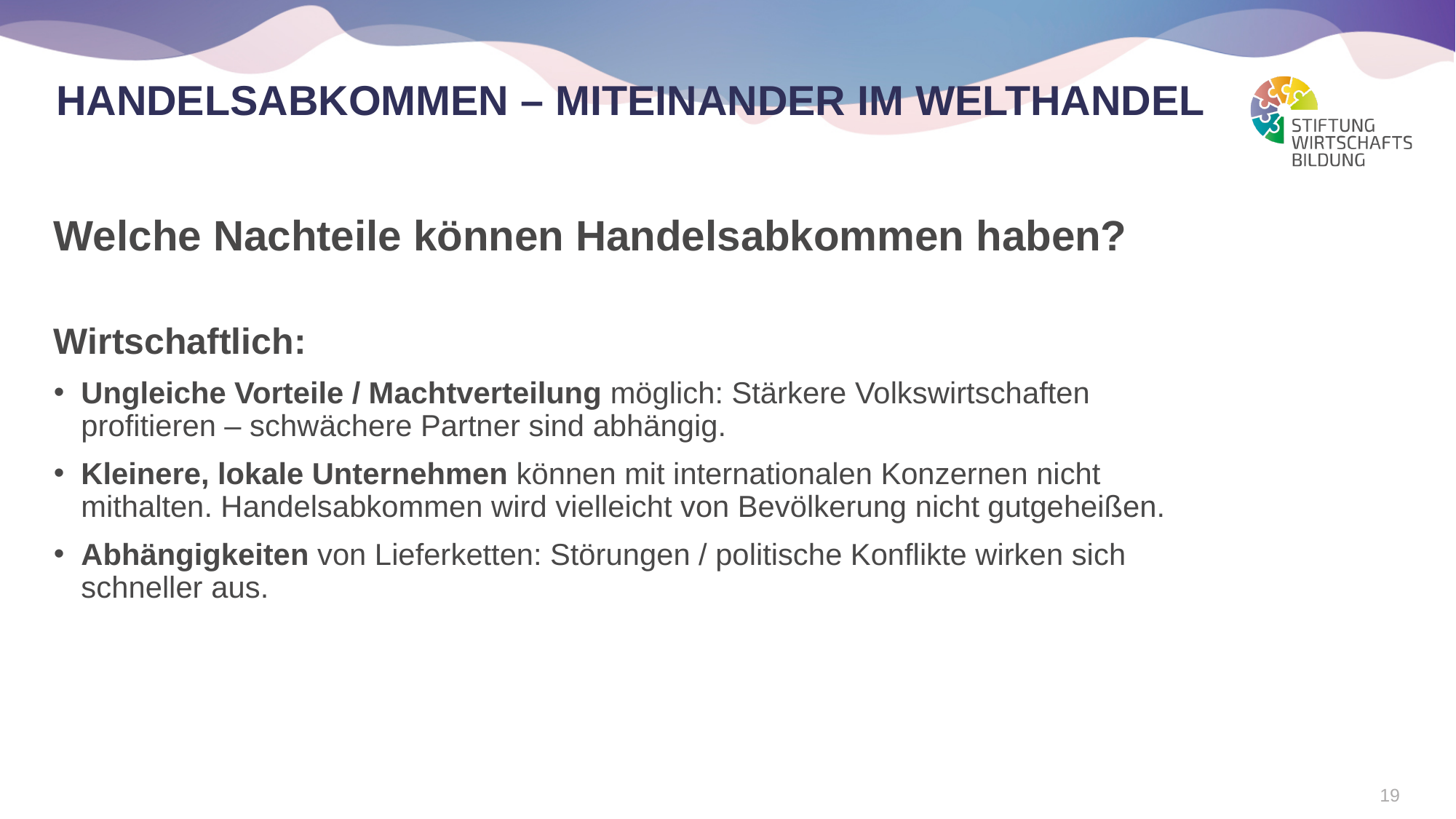

# Handelsabkommen – miteinander im Welthandel
Welche Nachteile können Handelsabkommen haben?

Wirtschaftlich:
Ungleiche Vorteile / Machtverteilung möglich: Stärkere Volkswirtschaften profitieren – schwächere Partner sind abhängig.
Kleinere, lokale Unternehmen können mit internationalen Konzernen nicht mithalten. Handelsabkommen wird vielleicht von Bevölkerung nicht gutgeheißen.
Abhängigkeiten von Lieferketten: Störungen / politische Konflikte wirken sich schneller aus.

19